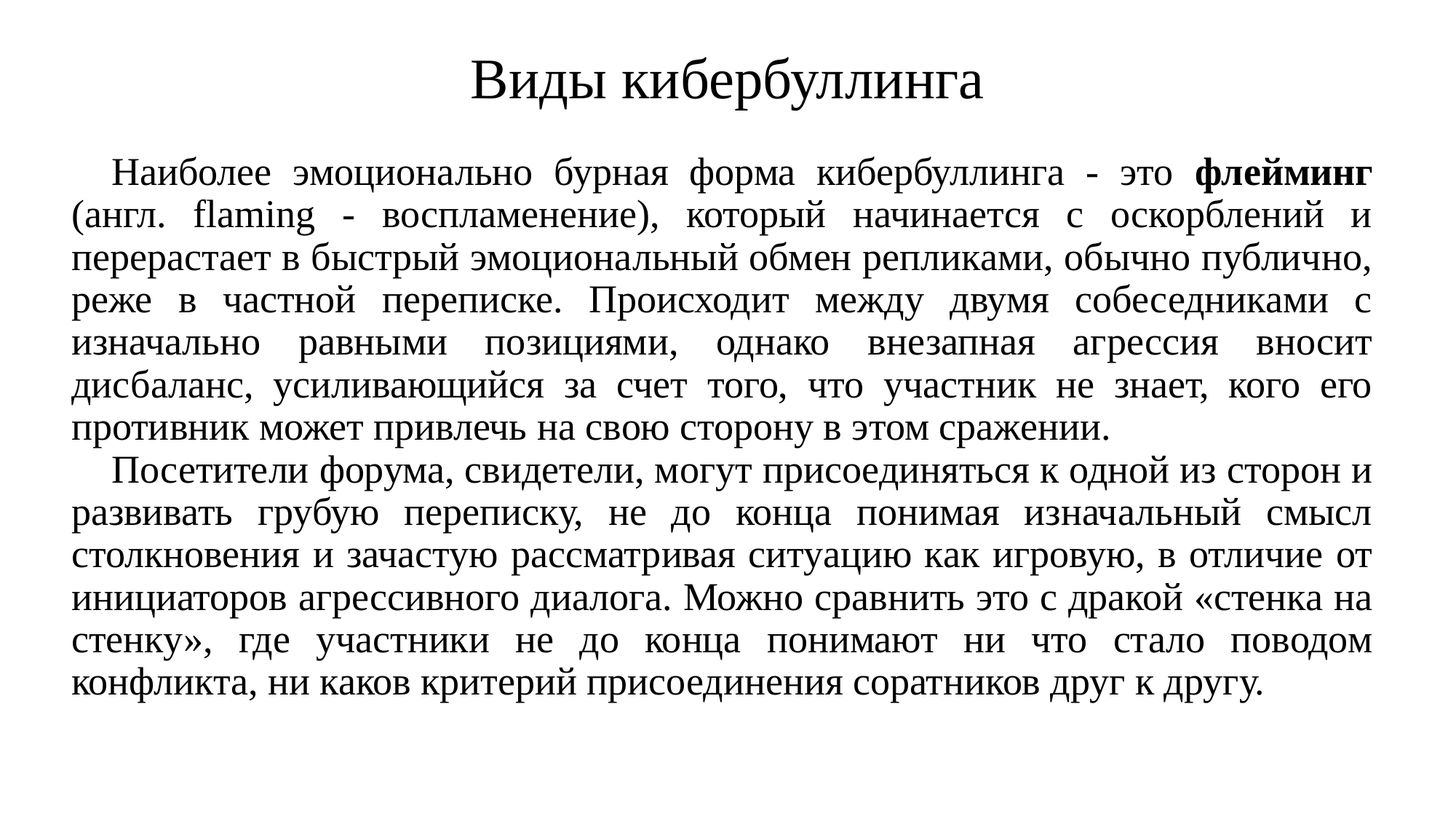

# Виды кибербуллинга
Наиболее эмоционально бурная форма кибербуллинга - это флейминг (англ. flaming - воспламенение), который начинается с оскорблений и перерастает в быстрый эмоциональный обмен репликами, обычно публично, реже в частной переписке. Происходит между двумя собеседниками с изначально равными позициями, однако внезапная агрессия вносит дисбаланс, усиливающийся за счет того, что участник не знает, кого его противник может привлечь на свою сторону в этом сражении.
Посетители форума, свидетели, могут присоединяться к одной из сторон и развивать грубую переписку, не до конца понимая изначальный смысл столкновения и зачастую рассматривая ситуацию как игровую, в отличие от инициаторов агрессивного диалога. Можно сравнить это с дракой «стенка на стенку», где участники не до конца понимают ни что стало поводом конфликта, ни каков критерий присоединения соратников друг к другу.